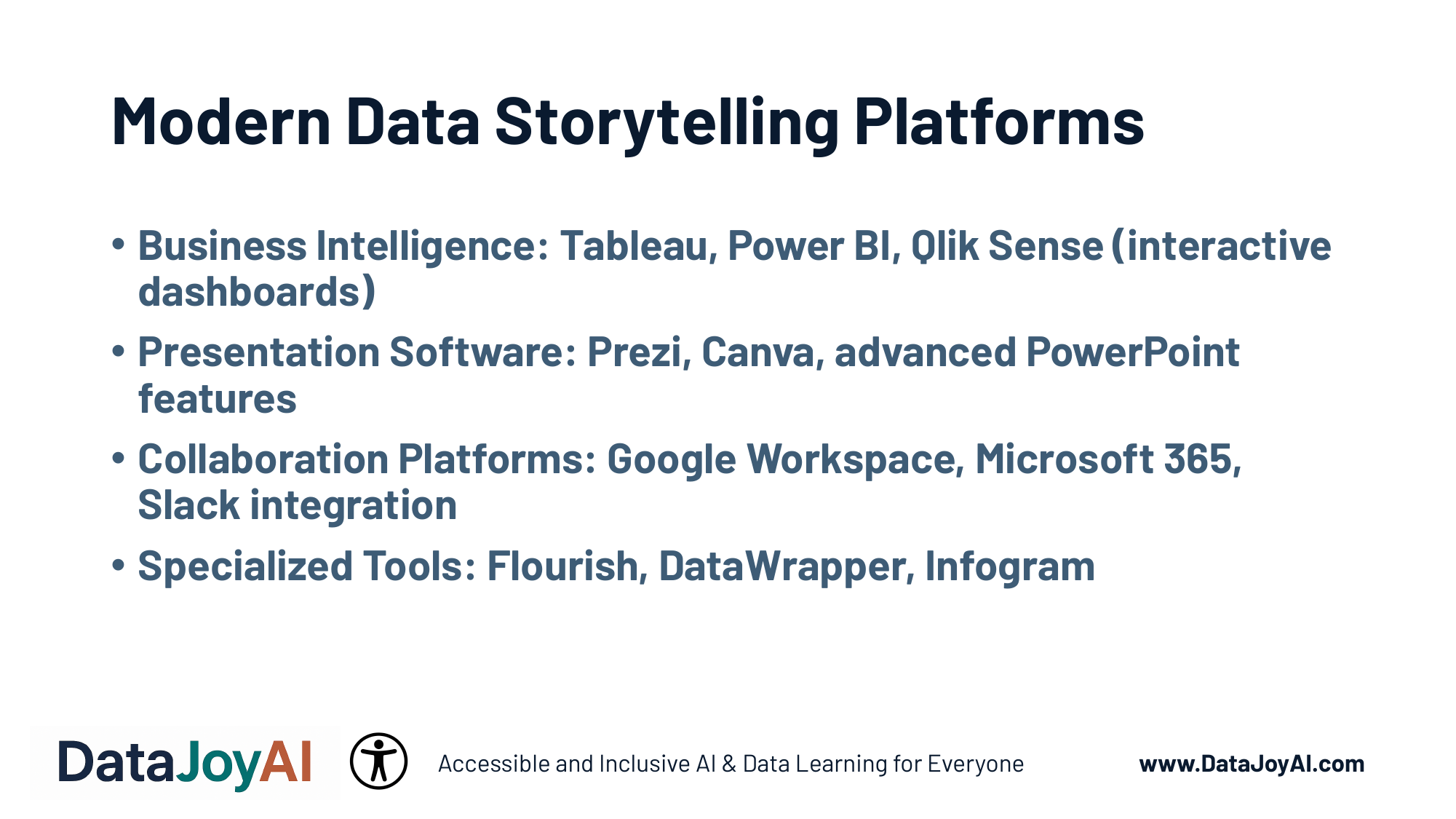

# Modern Data Storytelling Platforms
Business Intelligence: Tableau, Power BI, Qlik Sense (interactive dashboards)
Presentation Software: Prezi, Canva, advanced PowerPoint features
Collaboration Platforms: Google Workspace, Microsoft 365, Slack integration
Specialized Tools: Flourish, DataWrapper, Infogram